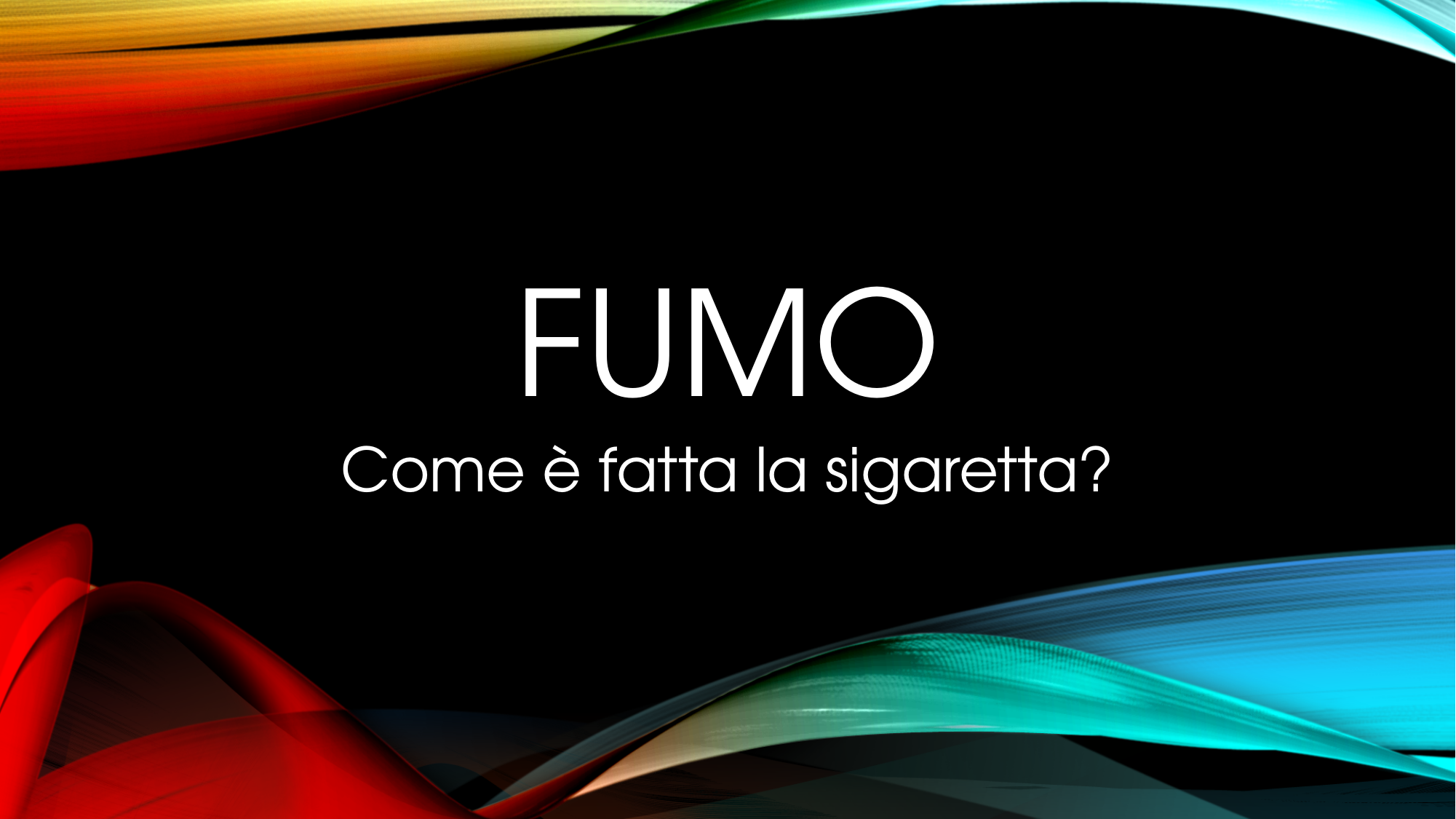

# Fumo
Come è fatta la sigaretta?